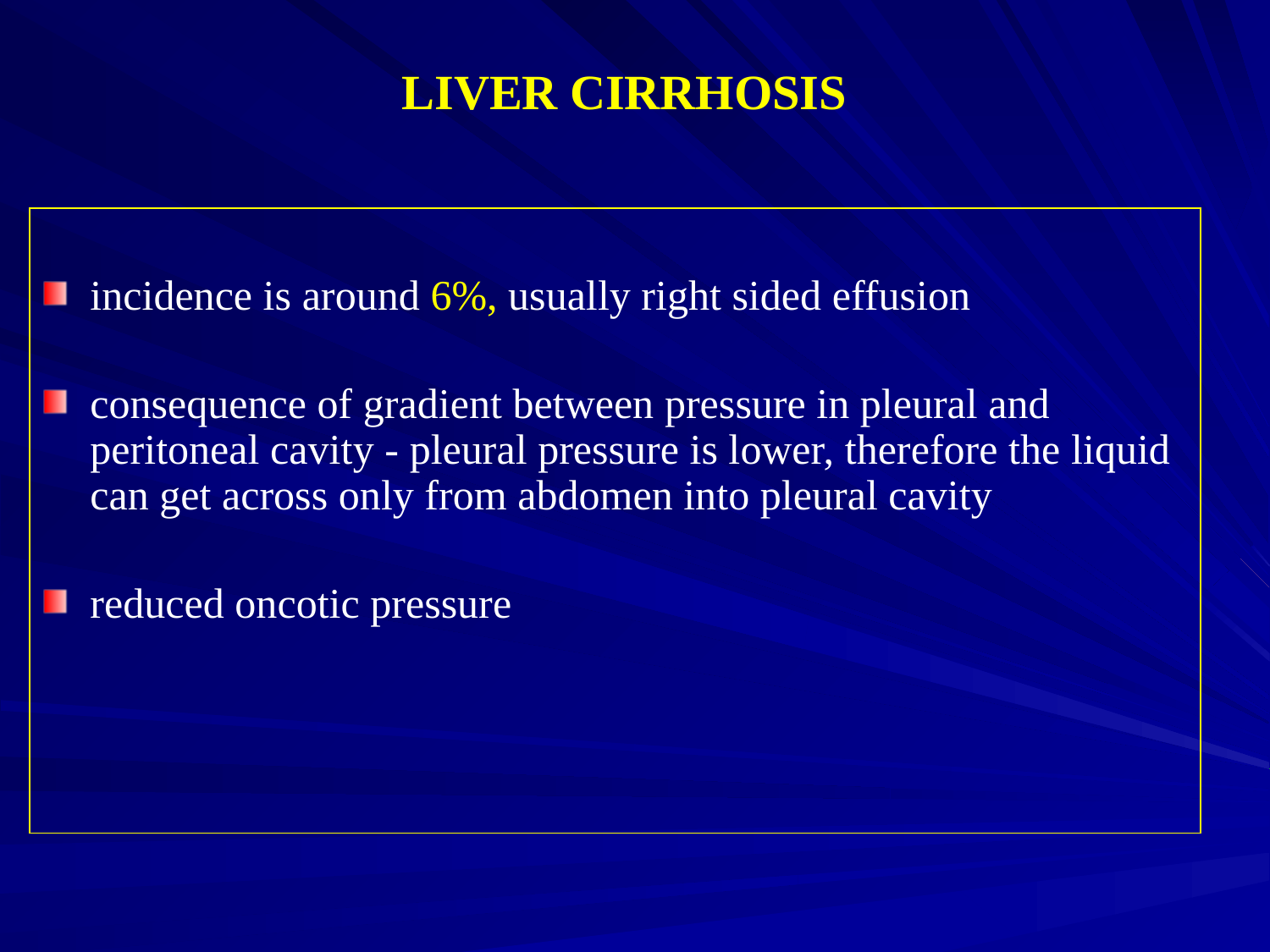

# LIVER CIRRHOSIS

incidence is around 6%, usually right sided effusion

consequence of gradient between pressure in pleural and peritoneal cavity - pleural pressure is lower, therefore the liquid can get across only from abdomen into pleural cavity

reduced oncotic pressure